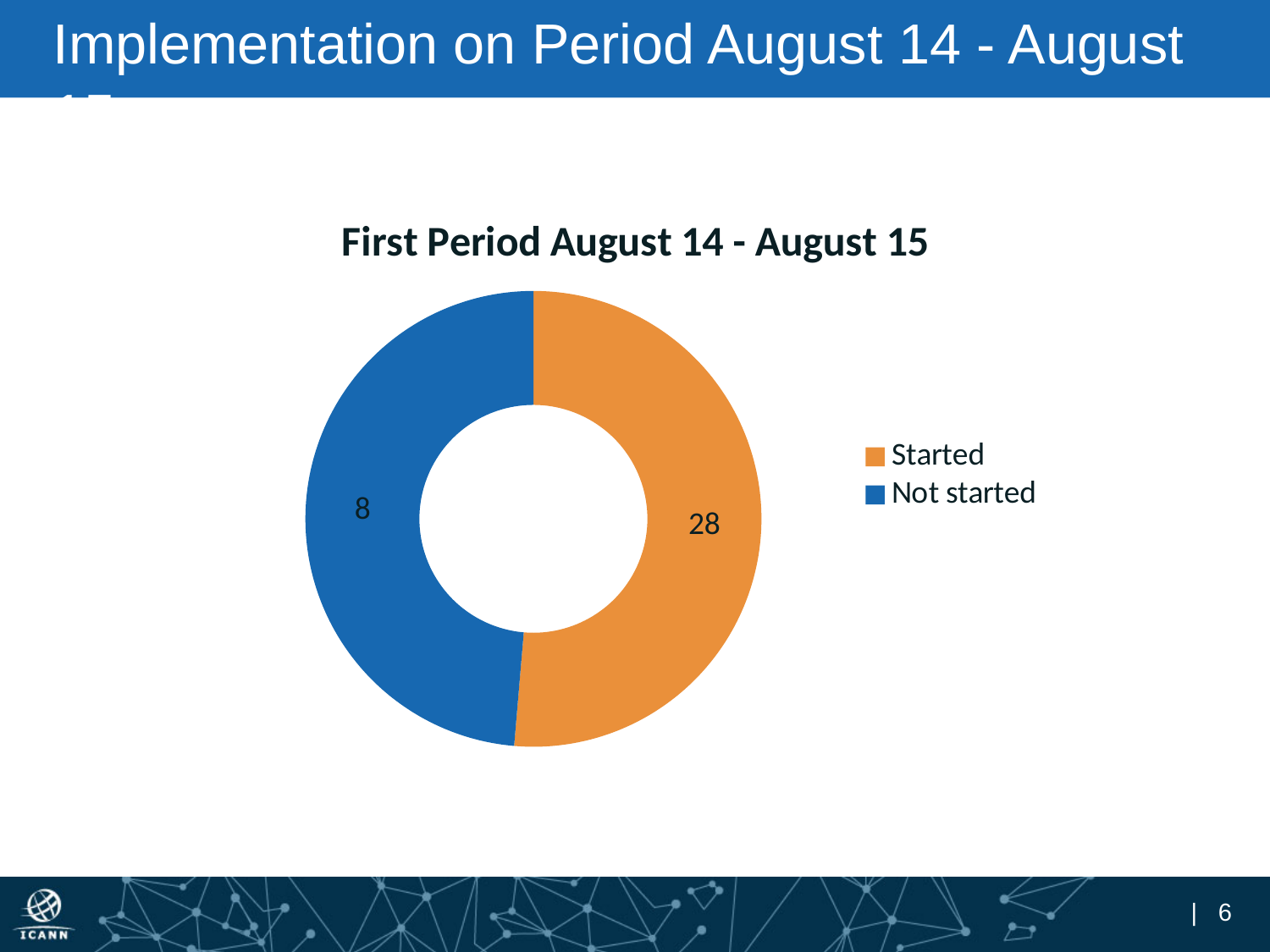

# Implementation on Period August 14 - August 15

### Chart:

| Category | First Period August 14 - August 15 |
|---|---|
| Started | 19.0 |
| Not started | 18.0 |